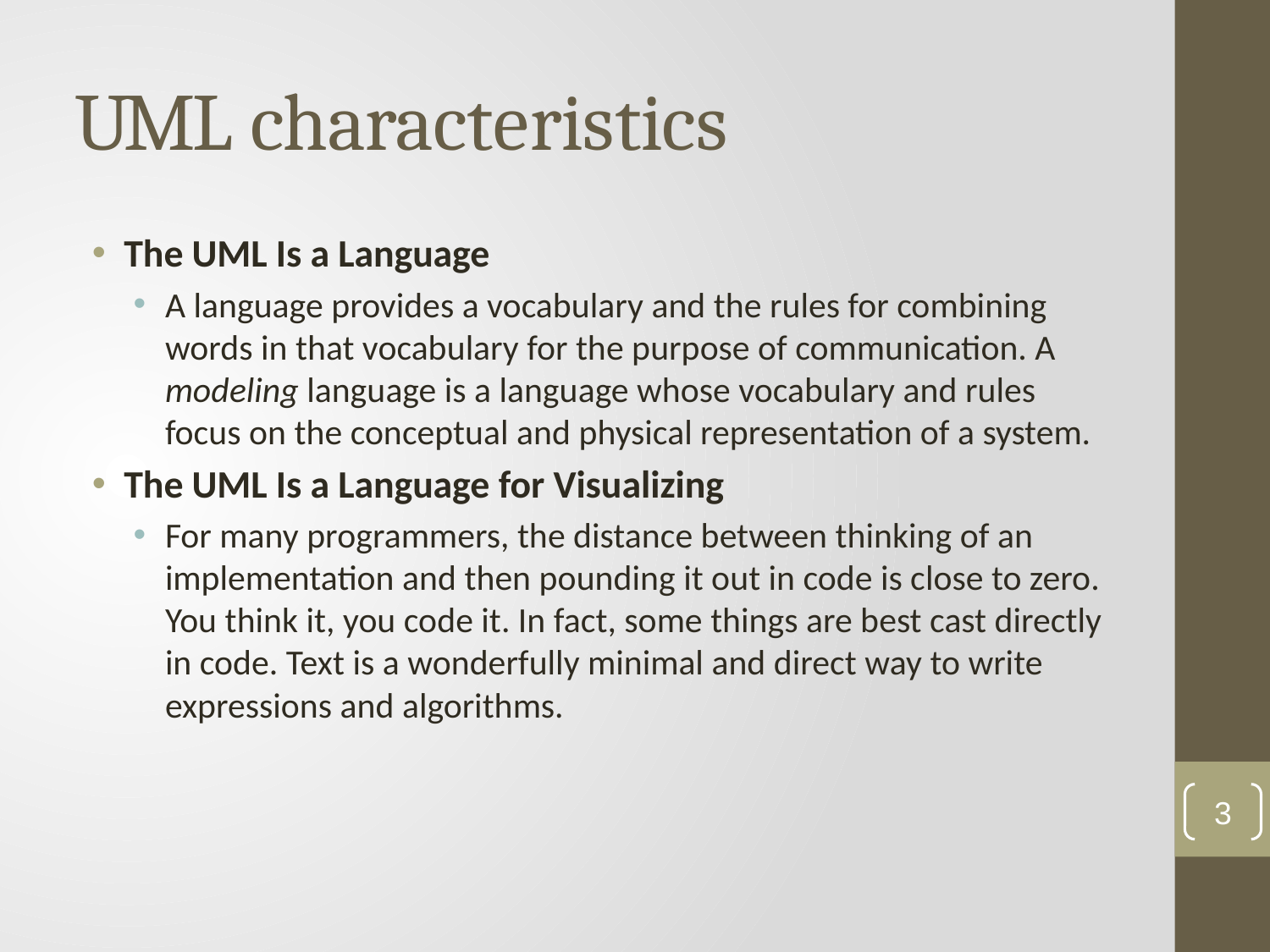

# UML characteristics
The UML Is a Language
A language provides a vocabulary and the rules for combining words in that vocabulary for the purpose of communication. A modeling language is a language whose vocabulary and rules focus on the conceptual and physical representation of a system.
The UML Is a Language for Visualizing
For many programmers, the distance between thinking of an implementation and then pounding it out in code is close to zero. You think it, you code it. In fact, some things are best cast directly in code. Text is a wonderfully minimal and direct way to write expressions and algorithms.

3